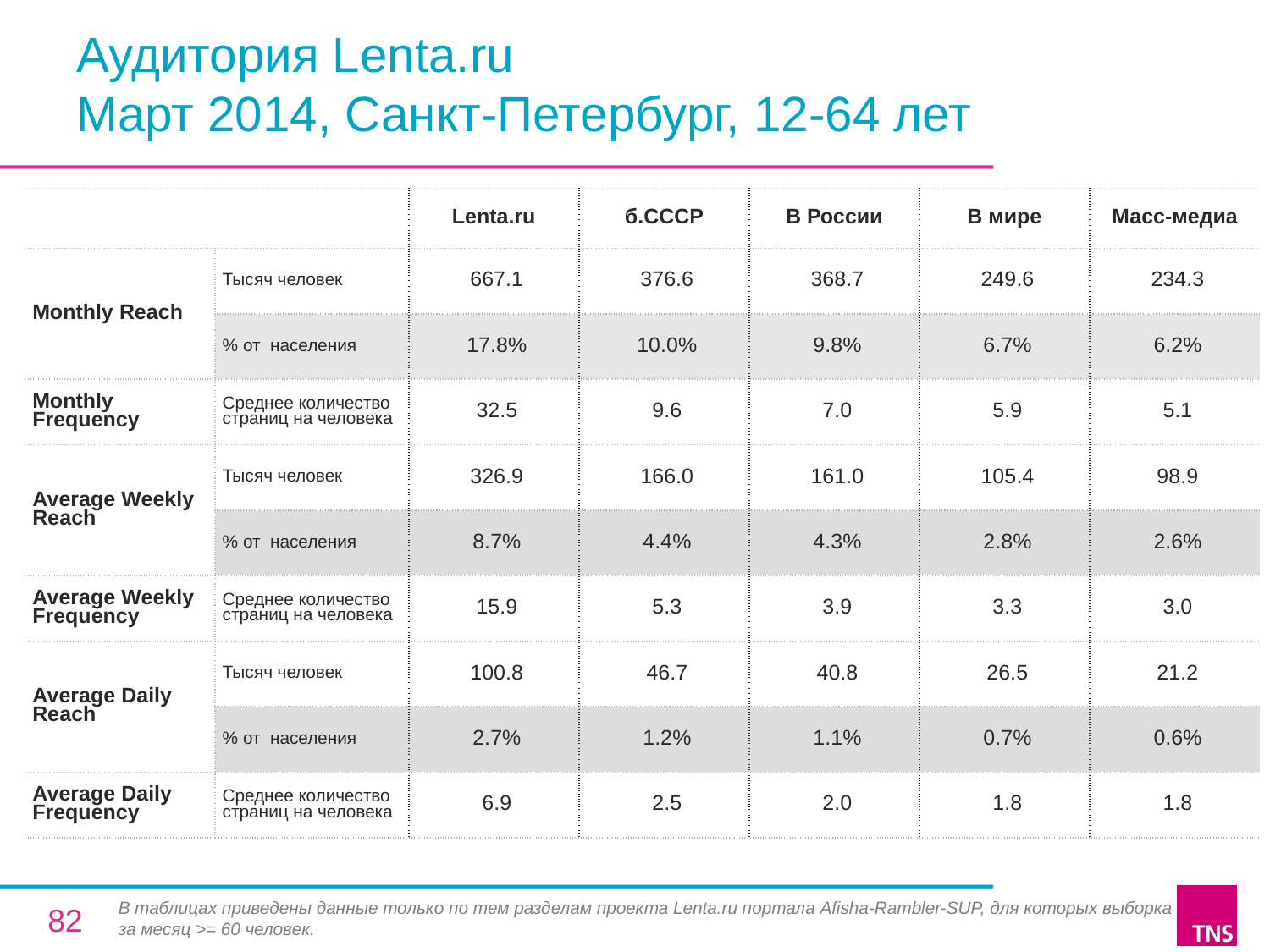

# Аудитория Lenta.ru Март 2014, Санкт-Петербург, 12-64 лет
|  |  | Lenta.ru | б.СССР | В России | В мире | Масс-медиа |
| --- | --- | --- | --- | --- | --- | --- |
| Monthly Reach | Тысяч человек | 667.1 | 376.6 | 368.7 | 249.6 | 234.3 |
|  | % от населения | 17.8% | 10.0% | 9.8% | 6.7% | 6.2% |
| Monthly Frequency | Среднее количество страниц на человека | 32.5 | 9.6 | 7.0 | 5.9 | 5.1 |
| Average Weekly Reach | Тысяч человек | 326.9 | 166.0 | 161.0 | 105.4 | 98.9 |
|  | % от населения | 8.7% | 4.4% | 4.3% | 2.8% | 2.6% |
| Average Weekly Frequency | Среднее количество страниц на человека | 15.9 | 5.3 | 3.9 | 3.3 | 3.0 |
| Average Daily Reach | Тысяч человек | 100.8 | 46.7 | 40.8 | 26.5 | 21.2 |
|  | % от населения | 2.7% | 1.2% | 1.1% | 0.7% | 0.6% |
| Average Daily Frequency | Среднее количество страниц на человека | 6.9 | 2.5 | 2.0 | 1.8 | 1.8 |
В таблицах приведены данные только по тем разделам проекта Lenta.ru портала Afisha-Rambler-SUP, для которых выборка за месяц >= 60 человек.
82